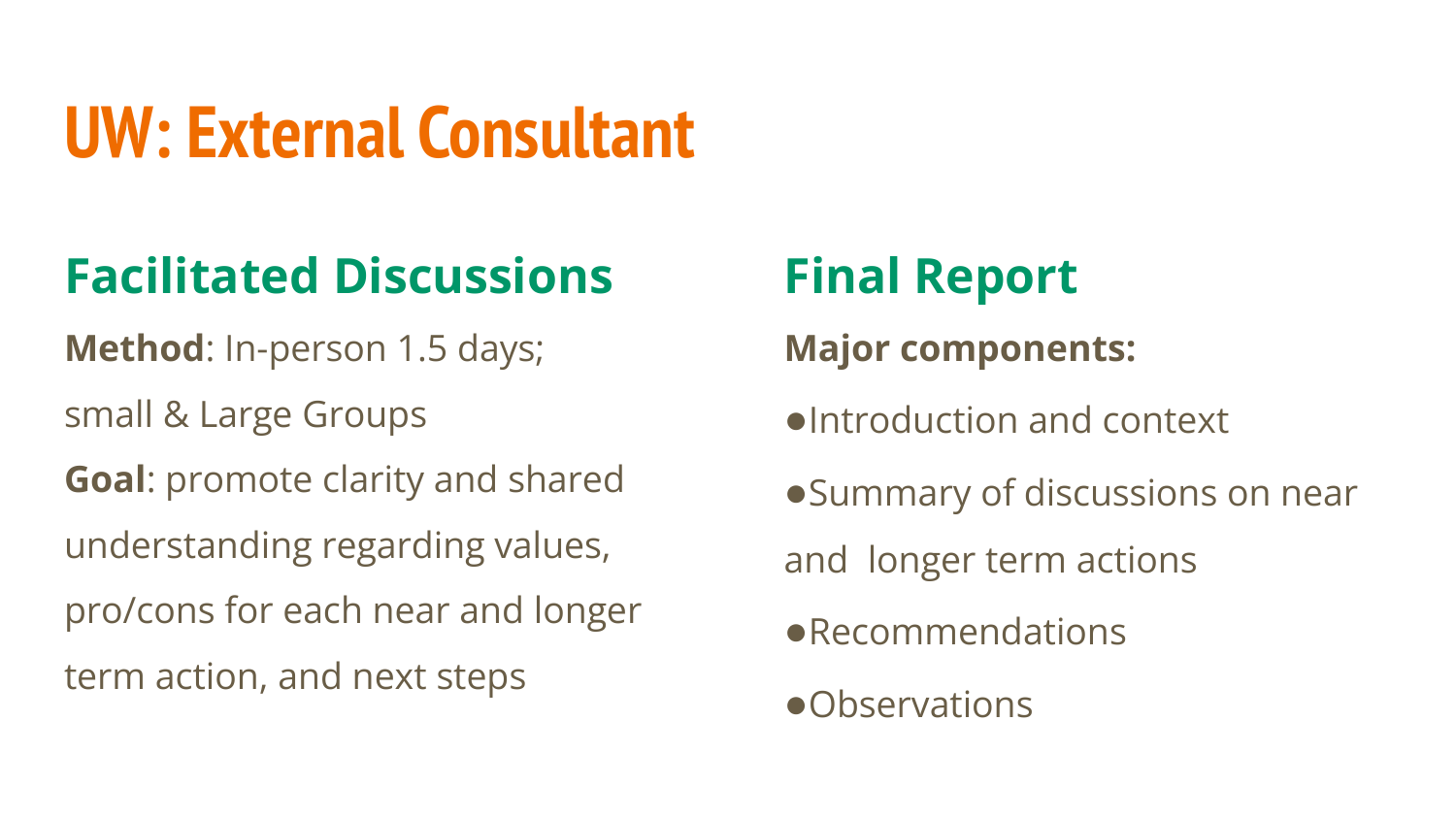

# UW: External Consultant
Facilitated Discussions
Method: In-person 1.5 days;
small & Large Groups
Goal: promote clarity and shared understanding regarding values, pro/cons for each near and longer term action, and next steps

Final Report
Major components:
●Introduction and context
●Summary of discussions on near and  longer term actions
●Recommendations
●Observations